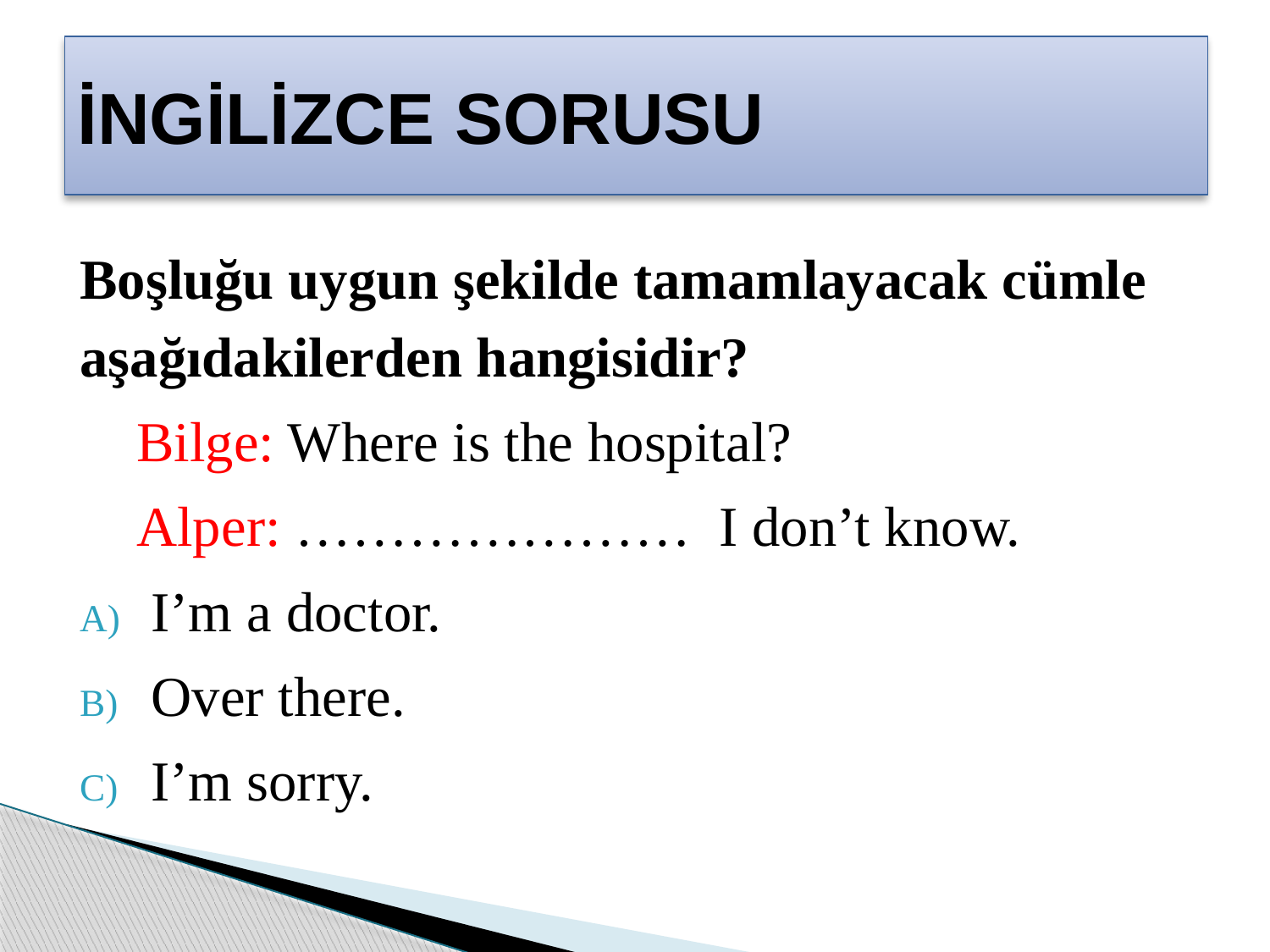

# İNGİLİZCE SORUSU
Boşluğu uygun şekilde tamamlayacak cümle aşağıdakilerden hangisidir?
    Bilge: Where is the hospital?
    Alper: …………………  I don’t know.
I’m a doctor.
Over there.
I’m sorry.